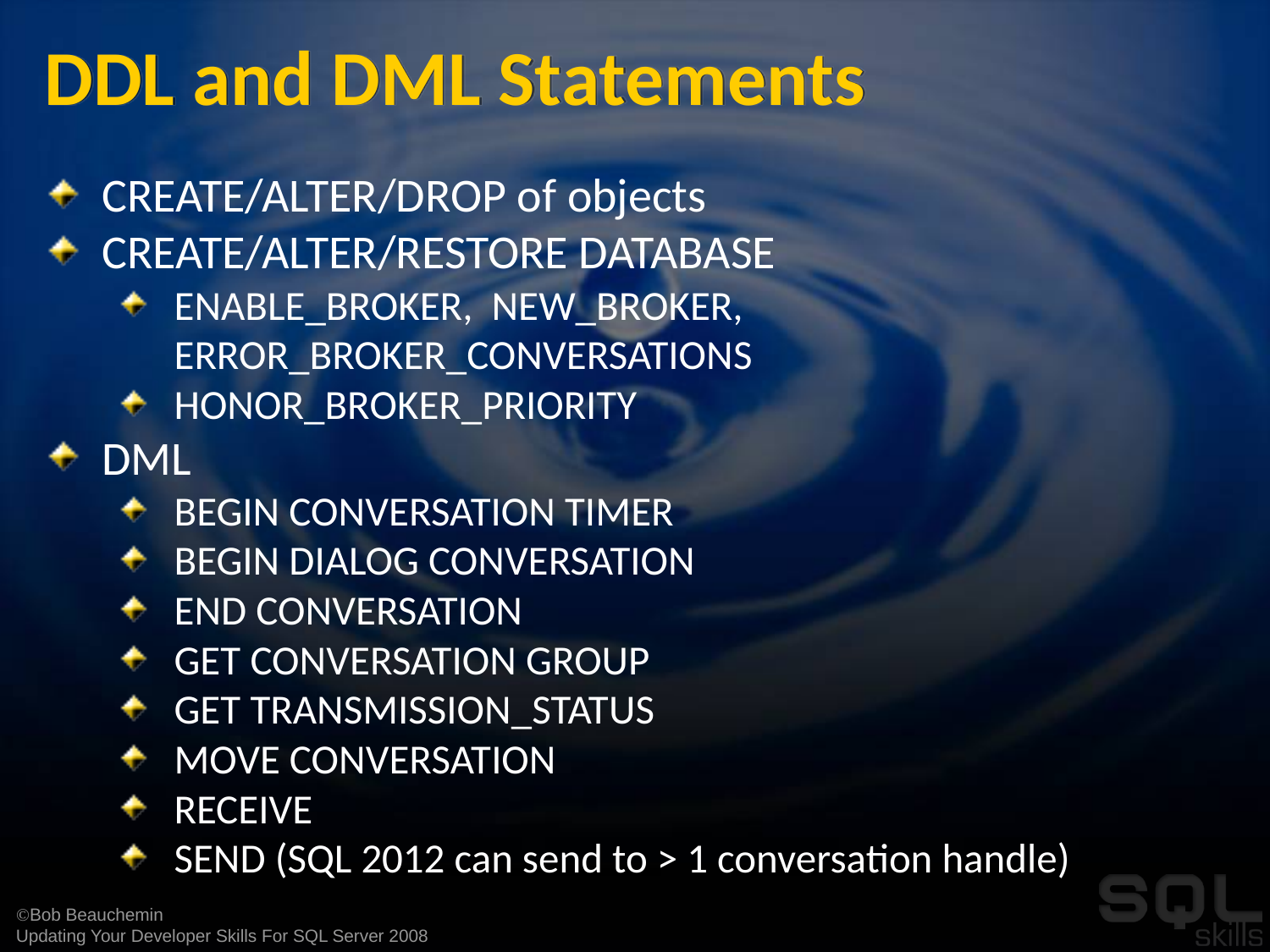

# DDL and DML Statements
CREATE/ALTER/DROP of objects
CREATE/ALTER/RESTORE DATABASE
ENABLE_BROKER,  NEW_BROKER, ERROR_BROKER_CONVERSATIONS
HONOR_BROKER_PRIORITY
DML
BEGIN CONVERSATION TIMER
BEGIN DIALOG CONVERSATION
END CONVERSATION
GET CONVERSATION GROUP
GET TRANSMISSION_STATUS
MOVE CONVERSATION
RECEIVE
SEND (SQL 2012 can send to > 1 conversation handle)